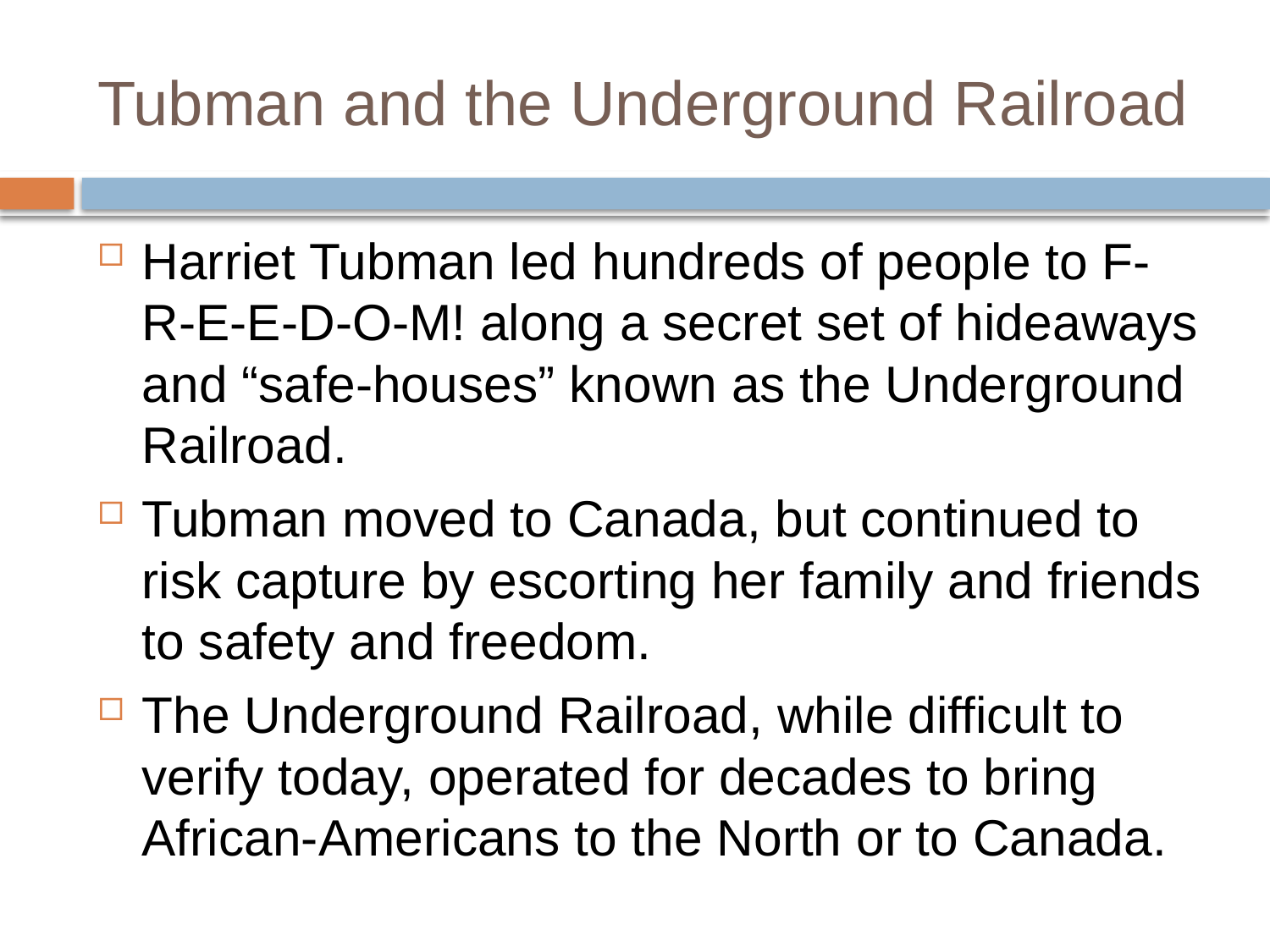

# Tubman and the Underground Railroad
Harriet Tubman led hundreds of people to F-R-E-E-D-O-M! along a secret set of hideaways and “safe-houses” known as the Underground Railroad.
Tubman moved to Canada, but continued to risk capture by escorting her family and friends to safety and freedom.
The Underground Railroad, while difficult to verify today, operated for decades to bring African-Americans to the North or to Canada.